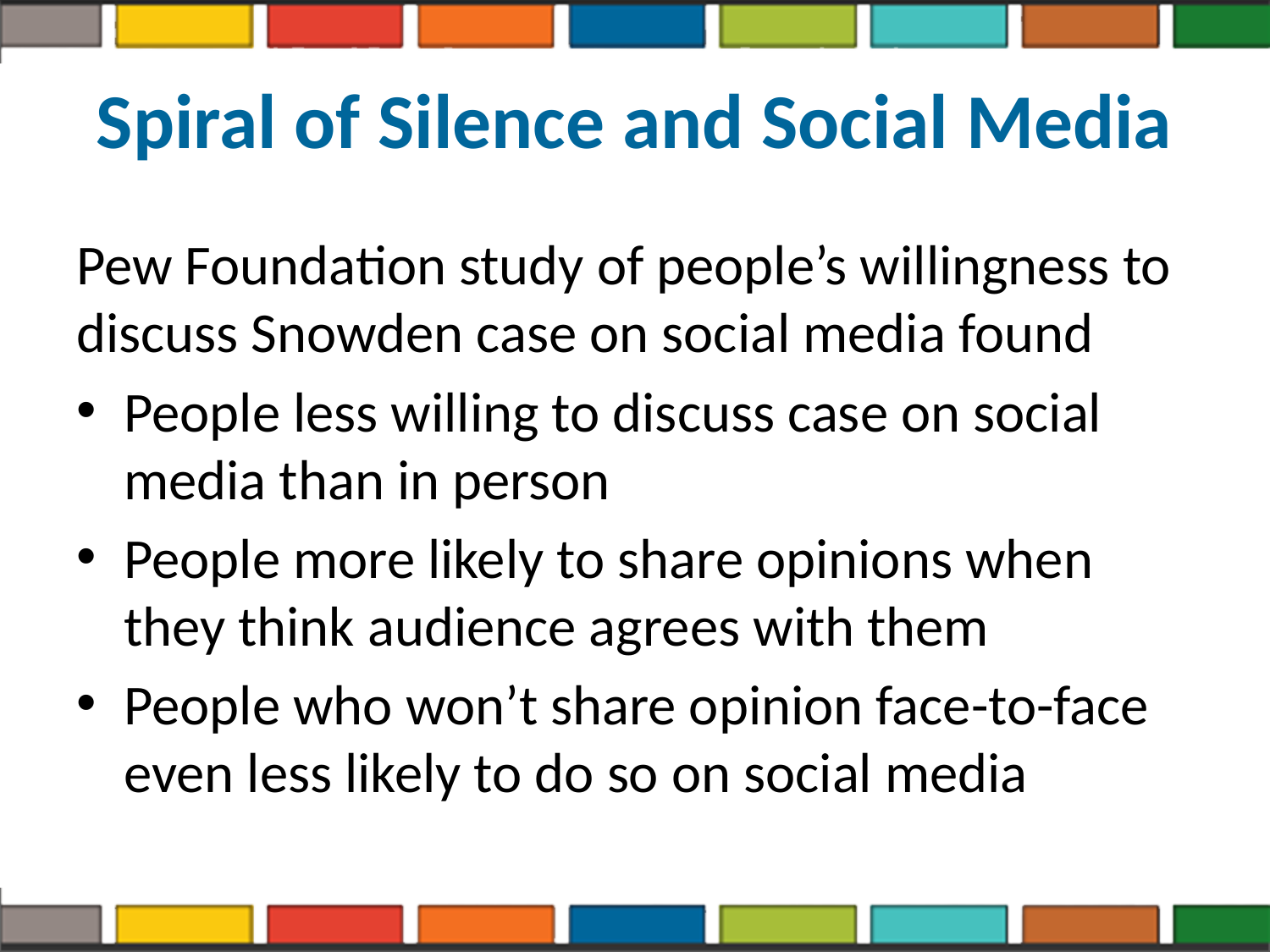

# Spiral of Silence and Social Media
Pew Foundation study of people’s willingness to discuss Snowden case on social media found
People less willing to discuss case on social media than in person
People more likely to share opinions when they think audience agrees with them
People who won’t share opinion face-to-face even less likely to do so on social media